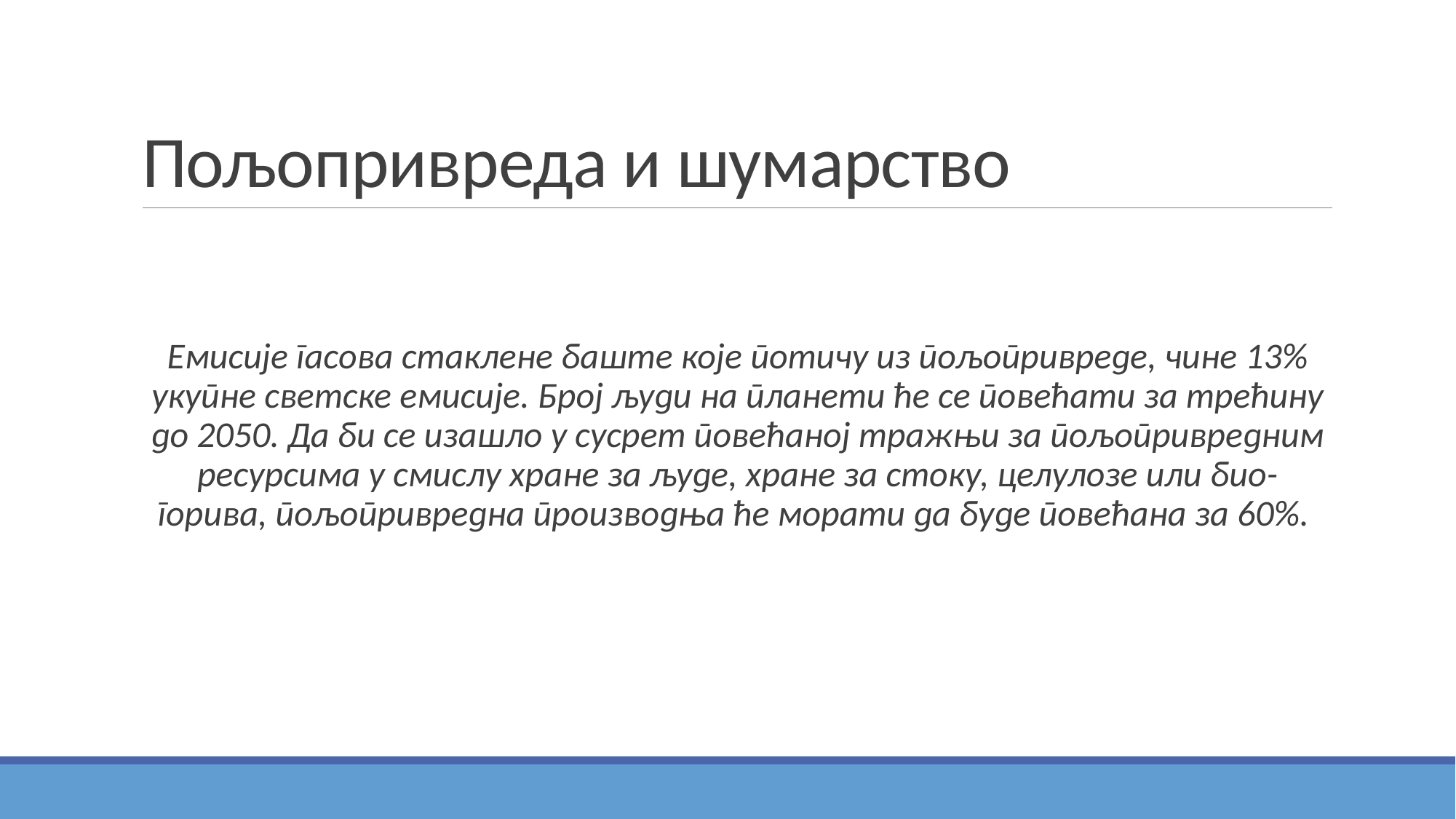

# Пољопривреда и шумарство

Емисије гасова стаклене баште које потичу из пољопривреде, чине 13% укупне светске емисије. Број људи на планети ће се повећати за трећину до 2050. Да би се изашло у сусрет повећаној тражњи за пољопривредним ресурсима у смислу хране за људе, хране за стоку, целулозе или био-горива, пољопривредна производња ће морати да буде повећана за 60%.